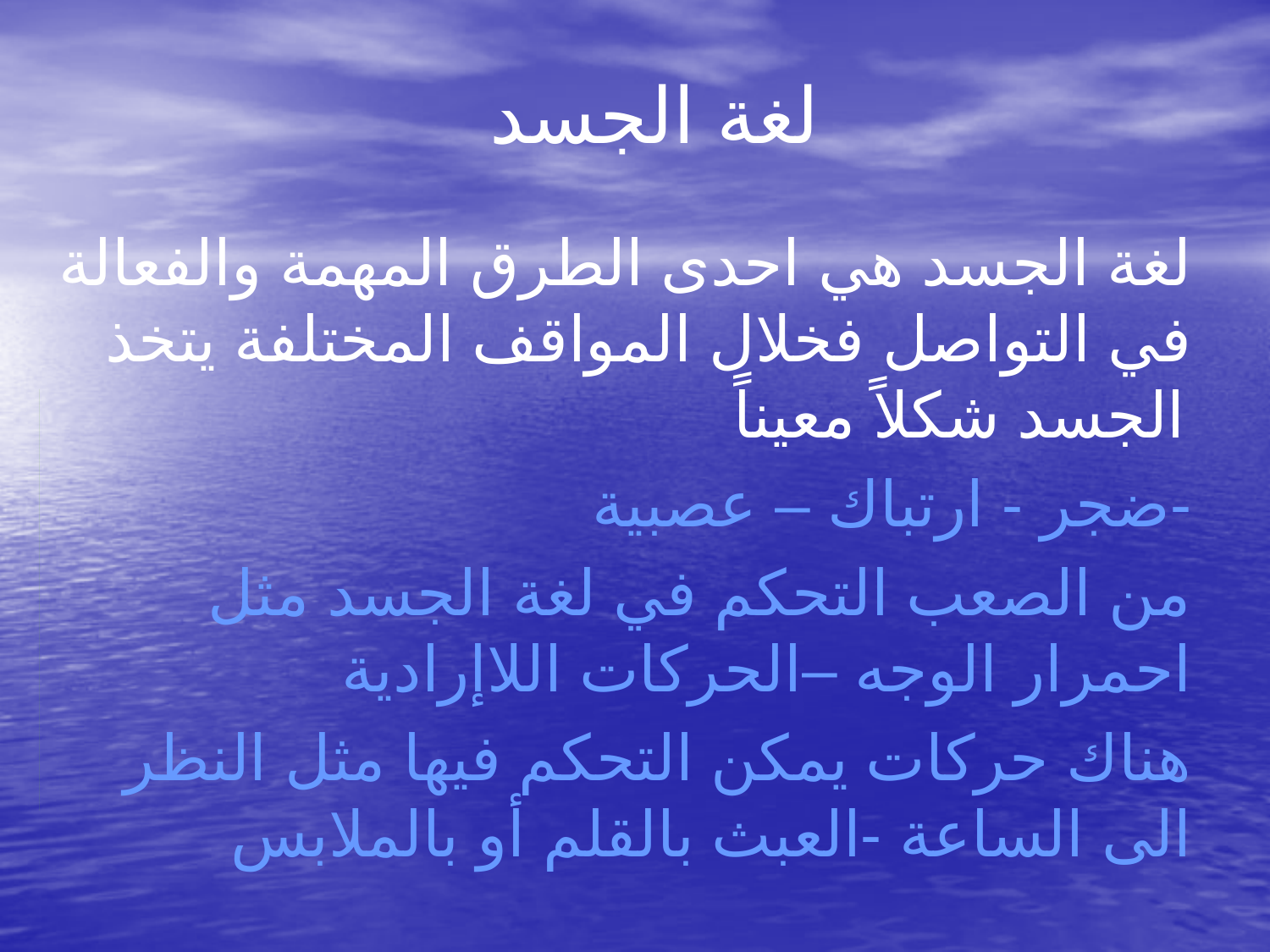

# لغة الجسد
لغة الجسد هي احدى الطرق المهمة والفعالة في التواصل فخلال المواقف المختلفة يتخذ الجسد شكلاً معيناً
-ضجر - ارتباك – عصبية
من الصعب التحكم في لغة الجسد مثل احمرار الوجه –الحركات اللاإرادية
هناك حركات يمكن التحكم فيها مثل النظر الى الساعة -العبث بالقلم أو بالملابس